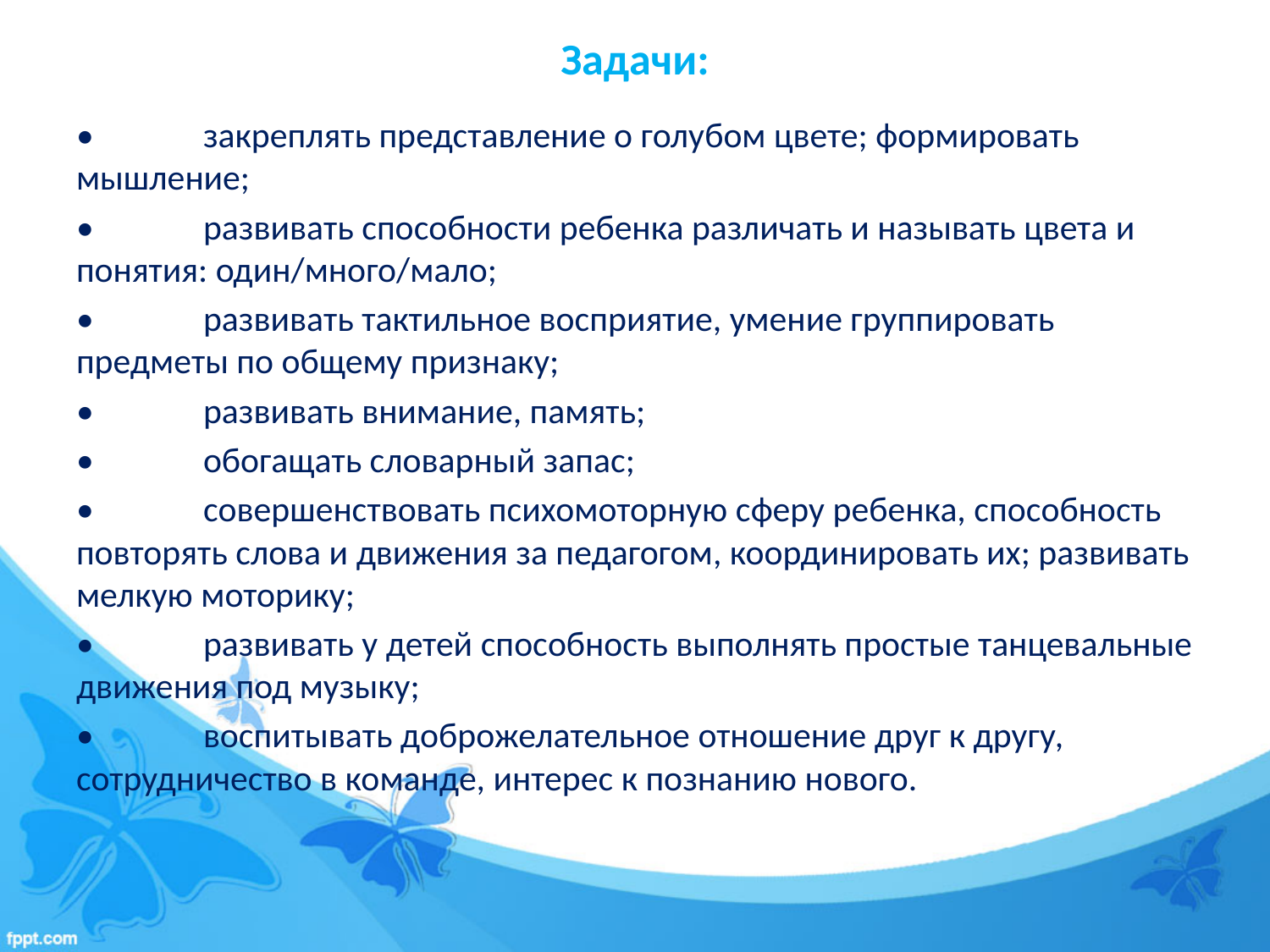

# Задачи:
•	закреплять представление о голубом цвете; формировать мышление;
•	развивать способности ребенка различать и называть цвета и понятия: один/много/мало;
•	развивать тактильное восприятие, умение группировать предметы по общему признаку;
•	развивать внимание, память;
•	обогащать словарный запас;
•	совершенствовать психомоторную сферу ребенка, способность повторять слова и движения за педагогом, координировать их; развивать мелкую моторику;
•	развивать у детей способность выполнять простые танцевальные движения под музыку;
•	воспитывать доброжелательное отношение друг к другу, сотрудничество в команде, интерес к познанию нового.